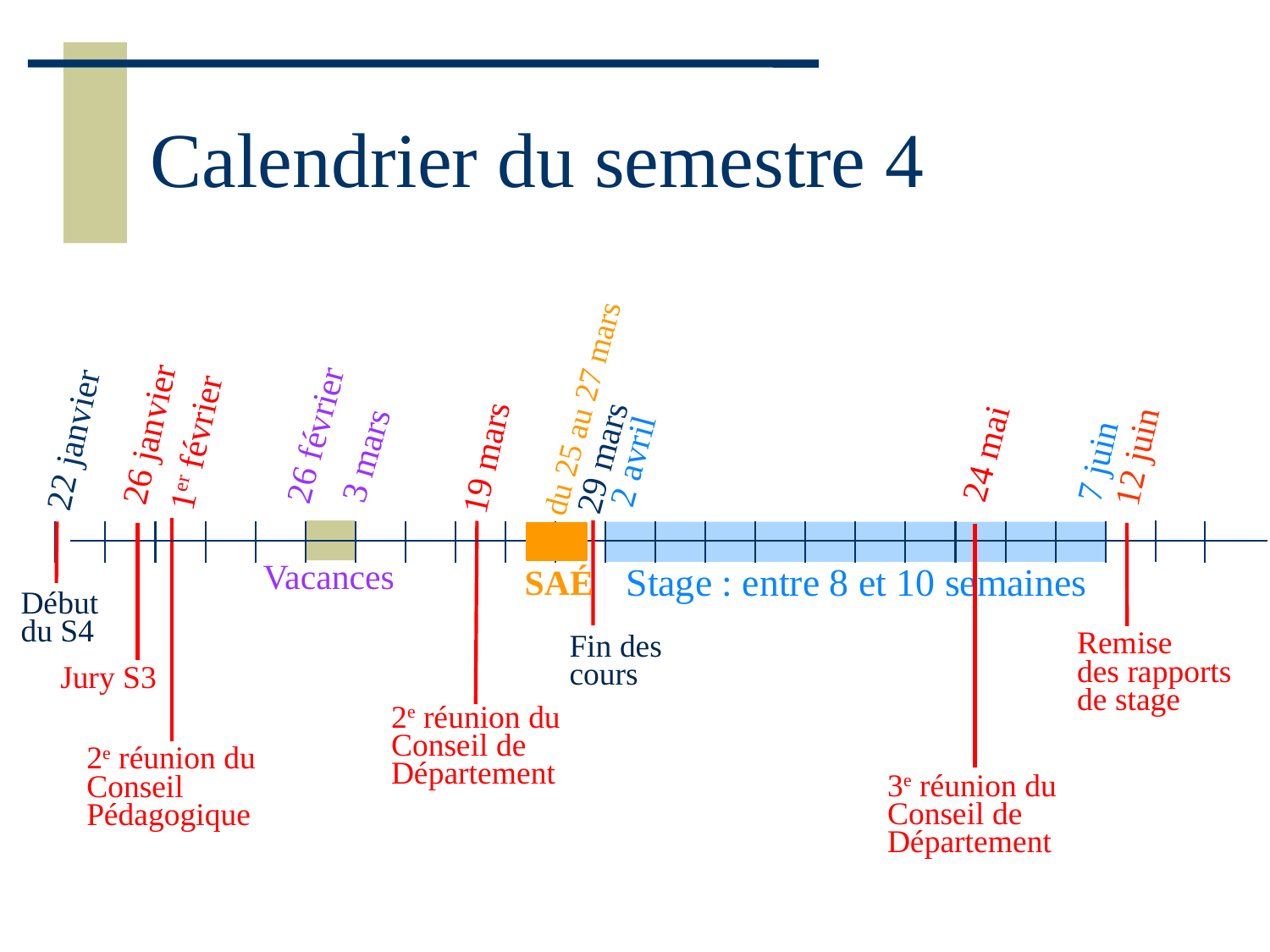

# Calendrier du semestre 4
du 25 au 27 mars
3 mars
29 mars
26 janvier
26 février
24 mai
22 janvier
1er février
12 juin
19 mars
7 juin
2 avril

Vacances

  Stage : entre 8 et 10 semaines
SAÉ
Début
du S4
Remise
des rapports
de stage
Fin des cours
Jury S3
2e réunion du
Conseil de
Département
2e réunion du
Conseil
Pédagogique
3e réunion du Conseil de Département